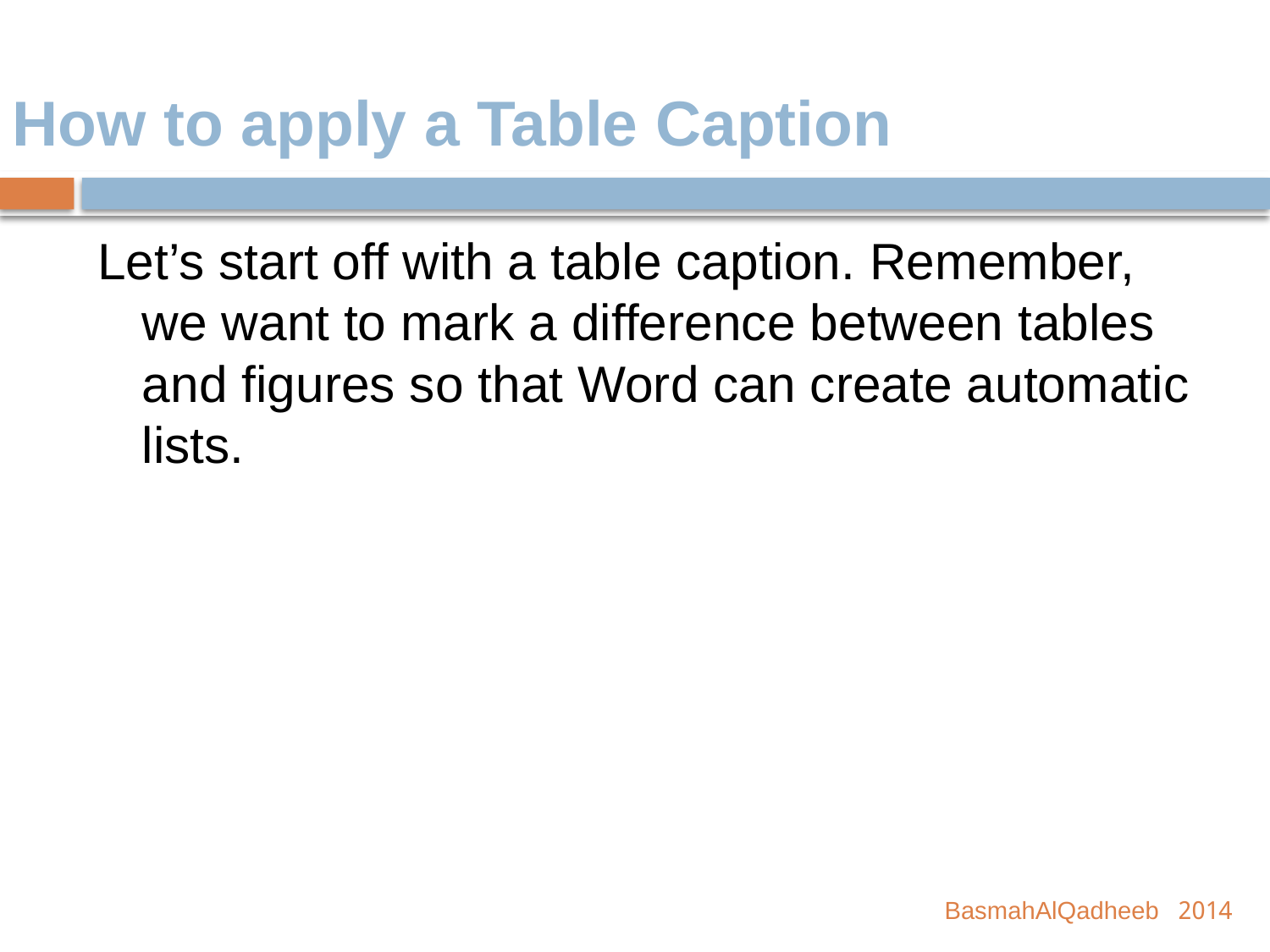

# How to apply a Table Caption
Let’s start off with a table caption. Remember, we want to mark a difference between tables and figures so that Word can create automatic lists.

2014   BasmahAlQadheeb